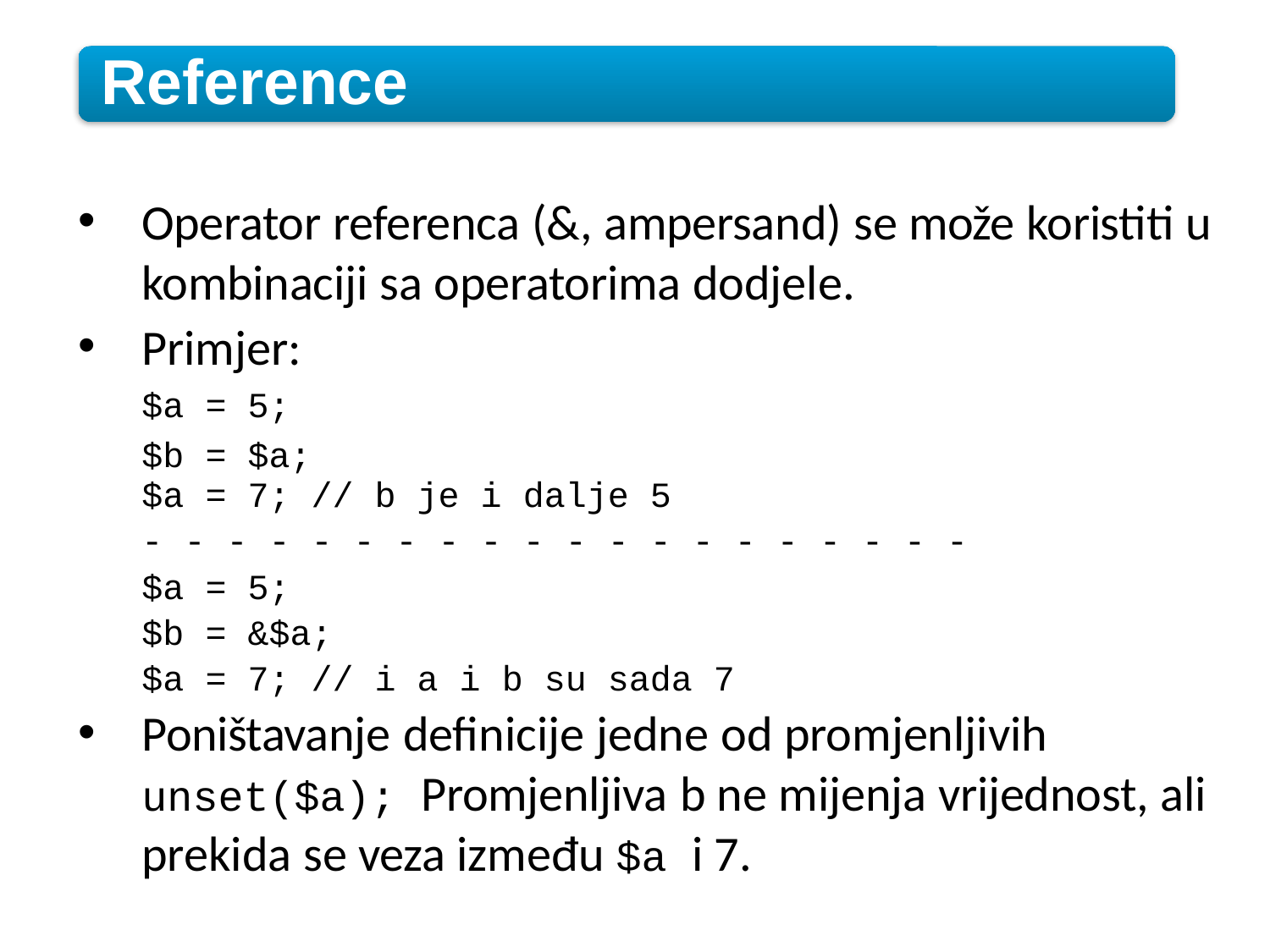

Reference
Operator referenca (&, ampersand) se može koristiti u kombinaciji sa operatorima dodjele.
Primjer:
$a = 5;
$b = $a;
$a = 7; // b je i dalje 5
- - - - - - - - - - - - - - - - - - - -
$a = 5;
$b = &$a;
$a = 7; // i a i b su sada 7
Poništavanje definicije jedne od promjenljivih unset($a); Promjenljiva b ne mijenja vrijednost, ali prekida se veza između $a i 7.